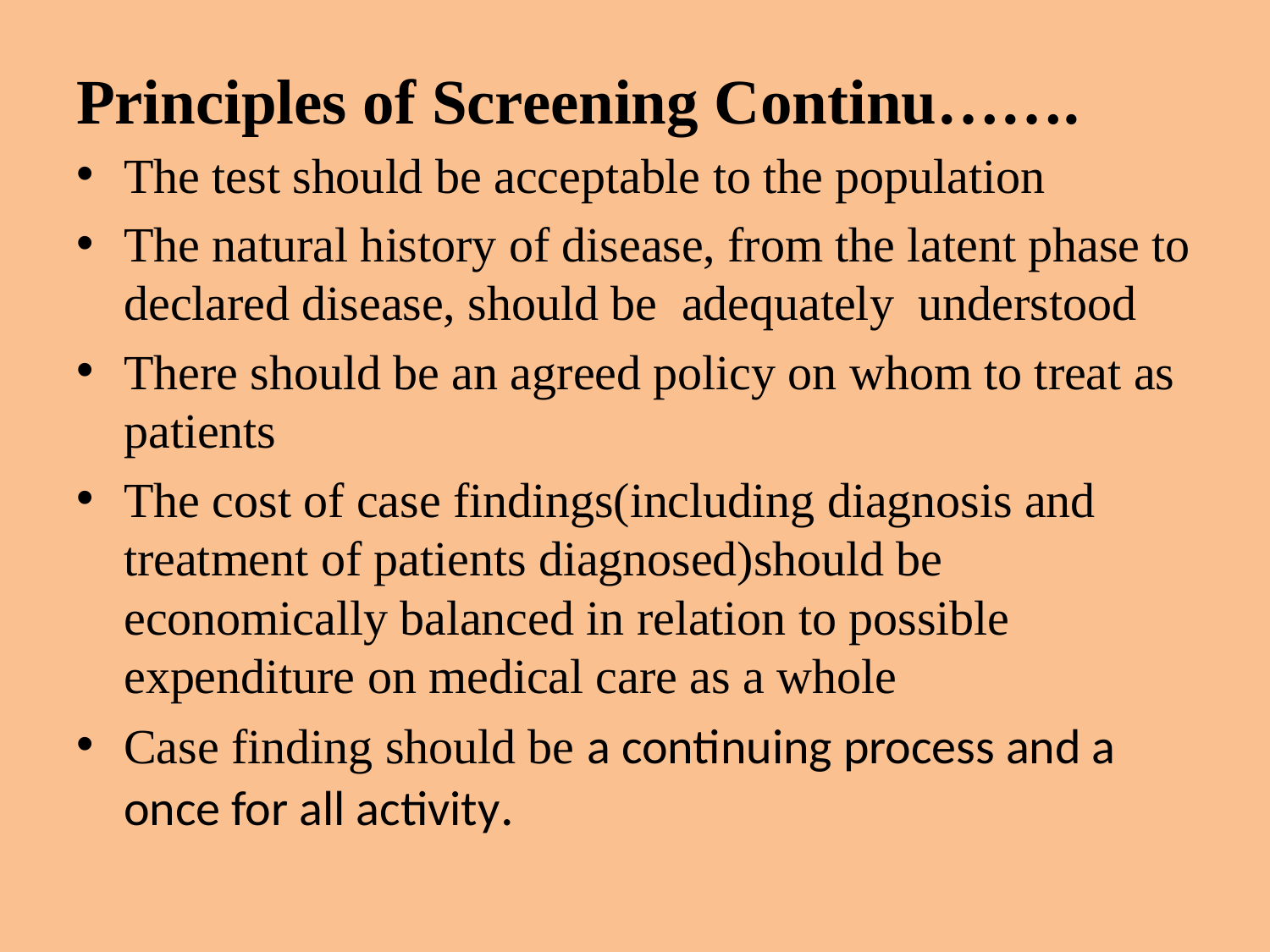

# Principles of Screening Continu…….
The test should be acceptable to the population
The natural history of disease, from the latent phase to declared disease, should be  adequately  understood
There should be an agreed policy on whom to treat as patients
The cost of case findings(including diagnosis and treatment of patients diagnosed)should be economically balanced in relation to possible expenditure on medical care as a whole
Case finding should be a continuing process and a once for all activity.